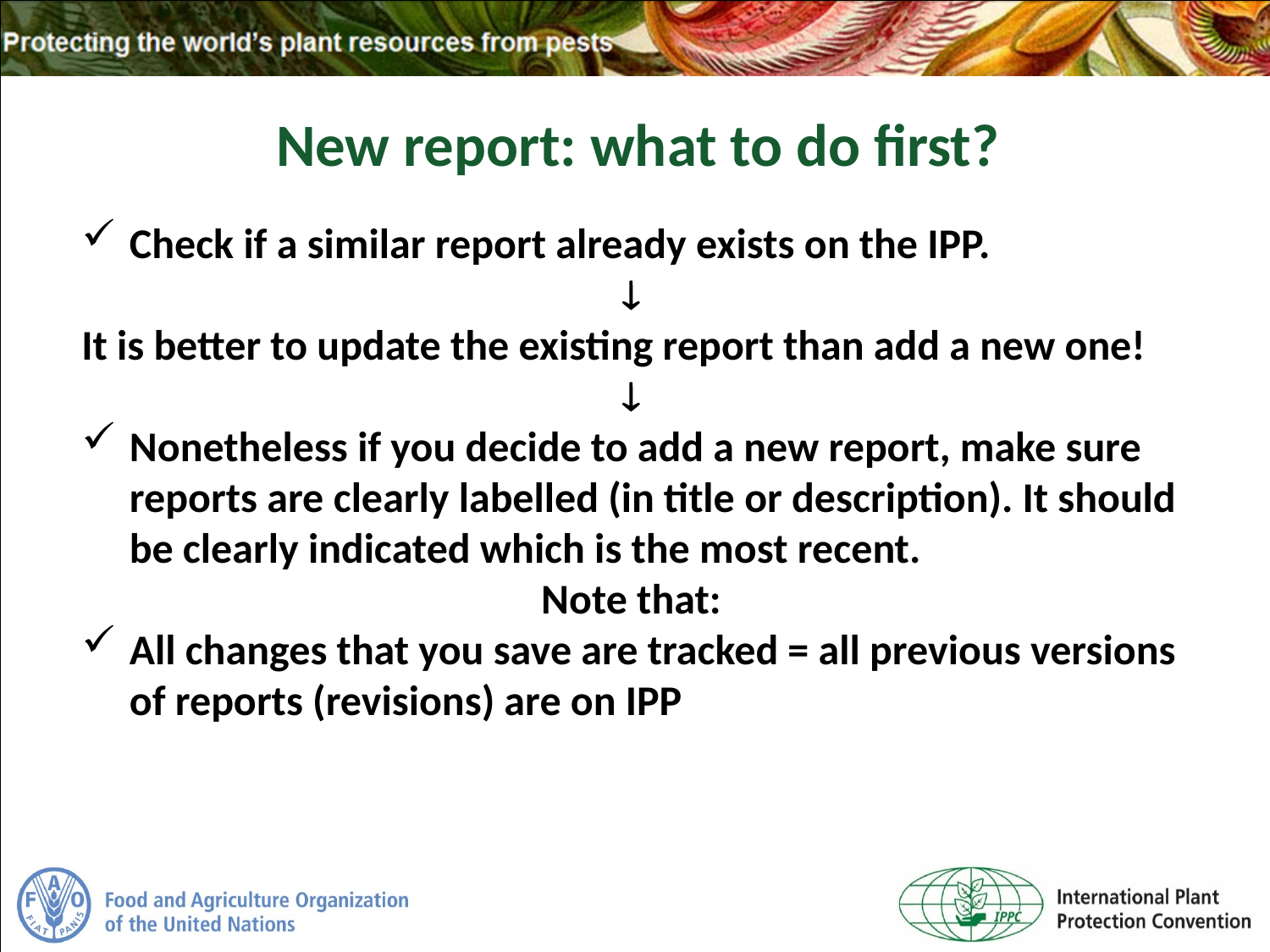

New report: what to do first?
Check if a similar report already exists on the IPP.
↓
It is better to update the existing report than add a new one!
↓
Nonetheless if you decide to add a new report, make sure reports are clearly labelled (in title or description). It should be clearly indicated which is the most recent.
Note that:
All changes that you save are tracked = all previous versions of reports (revisions) are on IPP